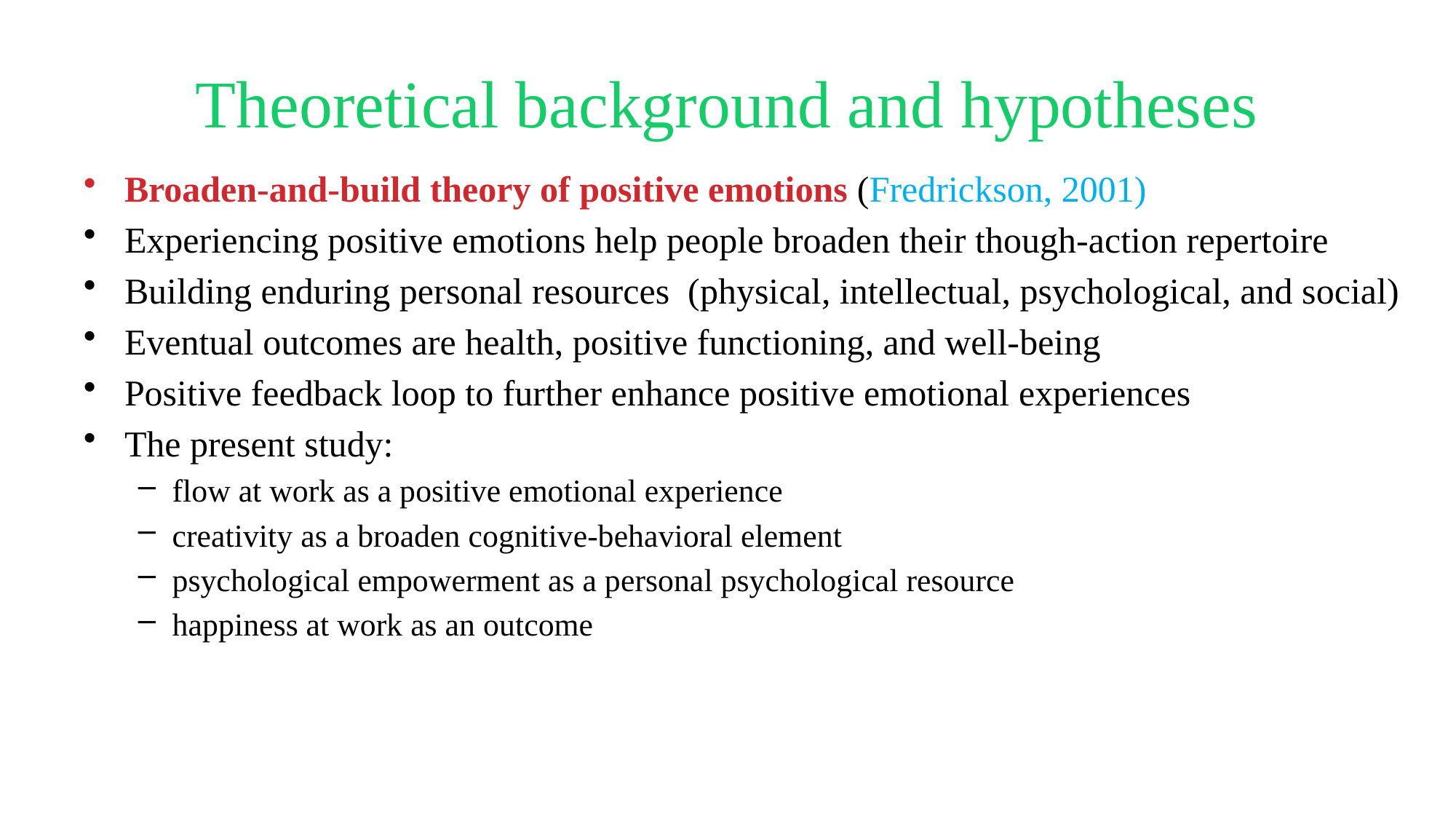

# Theoretical background and hypotheses
Broaden-and-build theory of positive emotions (Fredrickson, 2001)
Experiencing positive emotions help people broaden their though-action repertoire
Building enduring personal resources  (physical, intellectual, psychological, and social)
Eventual outcomes are health, positive functioning, and well-being
Positive feedback loop to further enhance positive emotional experiences
The present study:
flow at work as a positive emotional experience
creativity as a broaden cognitive-behavioral element
psychological empowerment as a personal psychological resource
happiness at work as an outcome

5